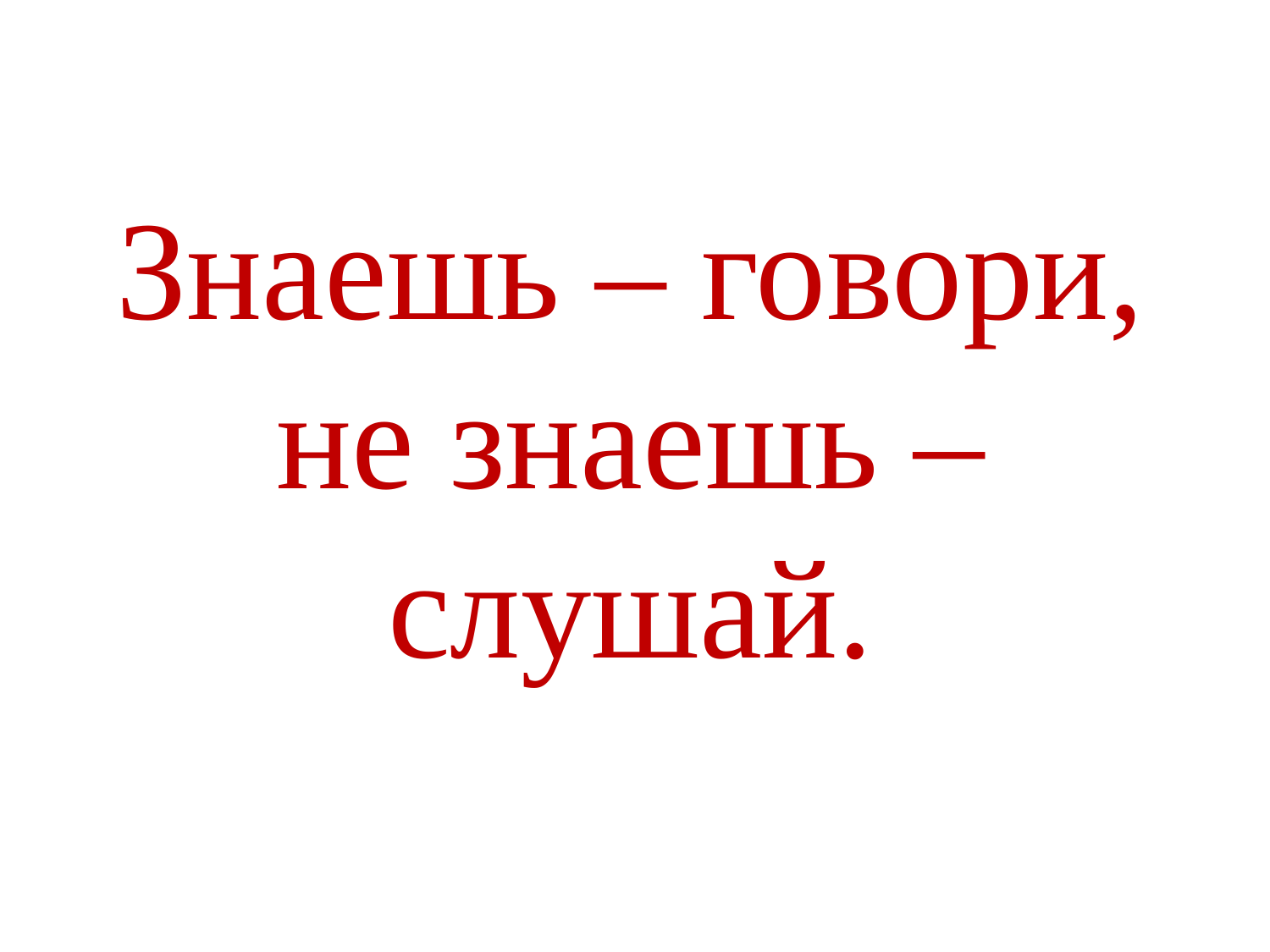

# Знаешь – говори, не знаешь – слушай.